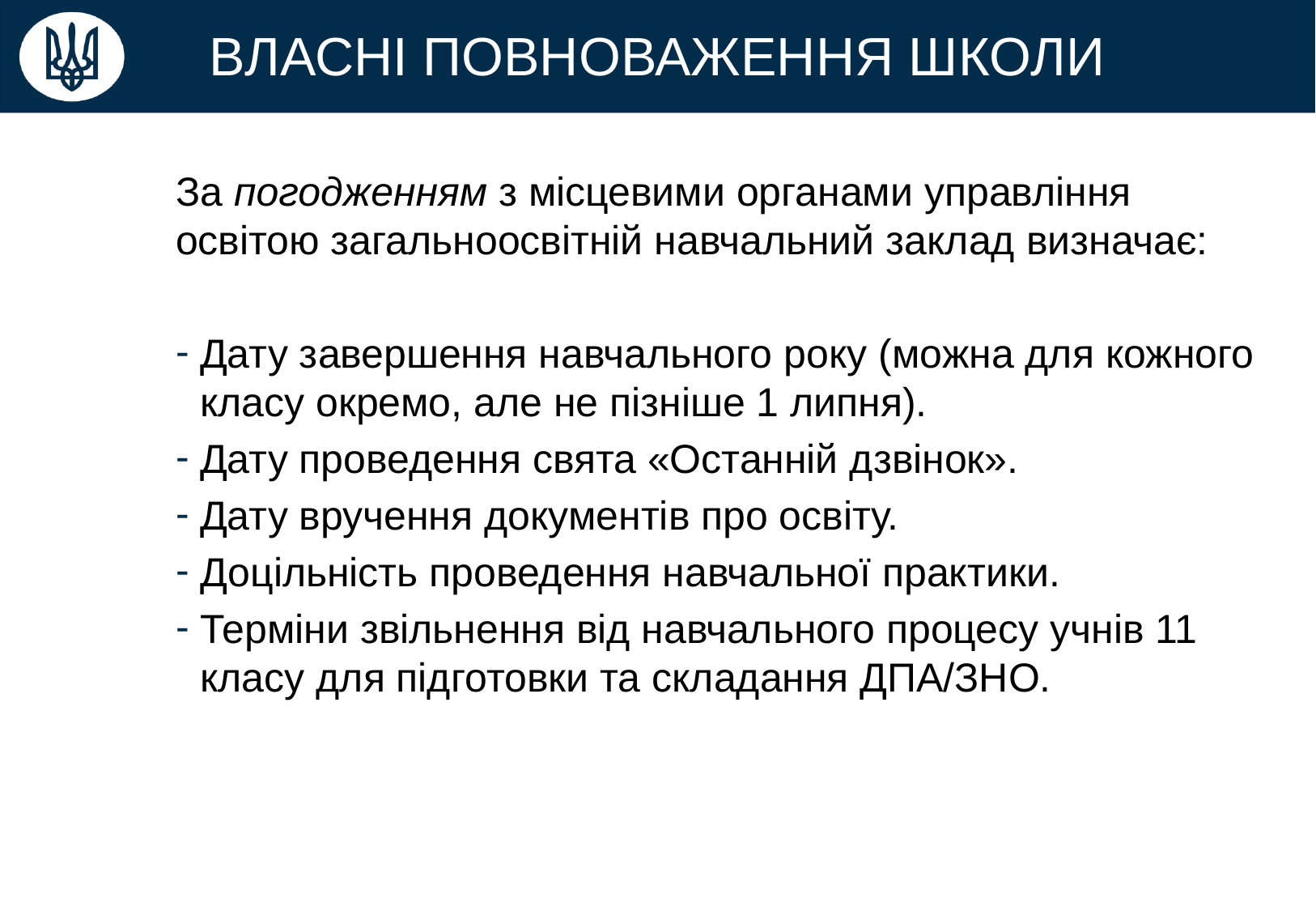

# ВЛАСНІ ПОВНОВАЖЕННЯ ШКОЛИ
За погодженням з місцевими органами управління освітою загальноосвітній навчальний заклад визначає:

Дату завершення навчального року (можна для кожного класу окремо, але не пізніше 1 липня).
Дату проведення свята «Останній дзвінок».
Дату вручення документів про освіту.
Доцільність проведення навчальної практики.
Терміни звільнення від навчального процесу учнів 11 класу для підготовки та складання ДПА/ЗНО.